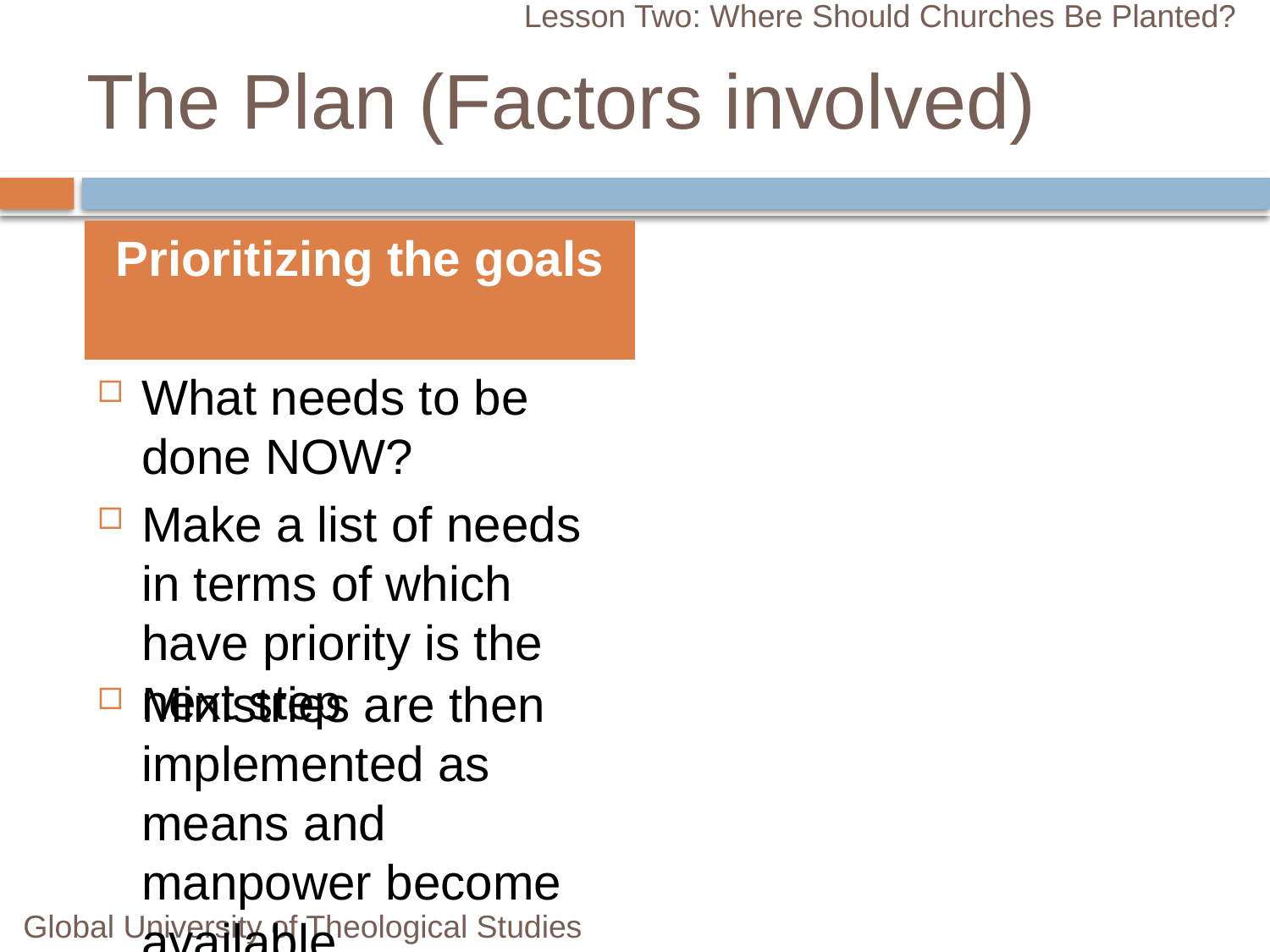

Lesson Two: Where Should Churches Be Planted?
# The Plan (Factors involved)
Prioritizing the goals
What needs to be done NOW?
Make a list of needs in terms of which have priority is the next step
Ministries are then implemented as means and manpower become available
Global University of Theological Studies